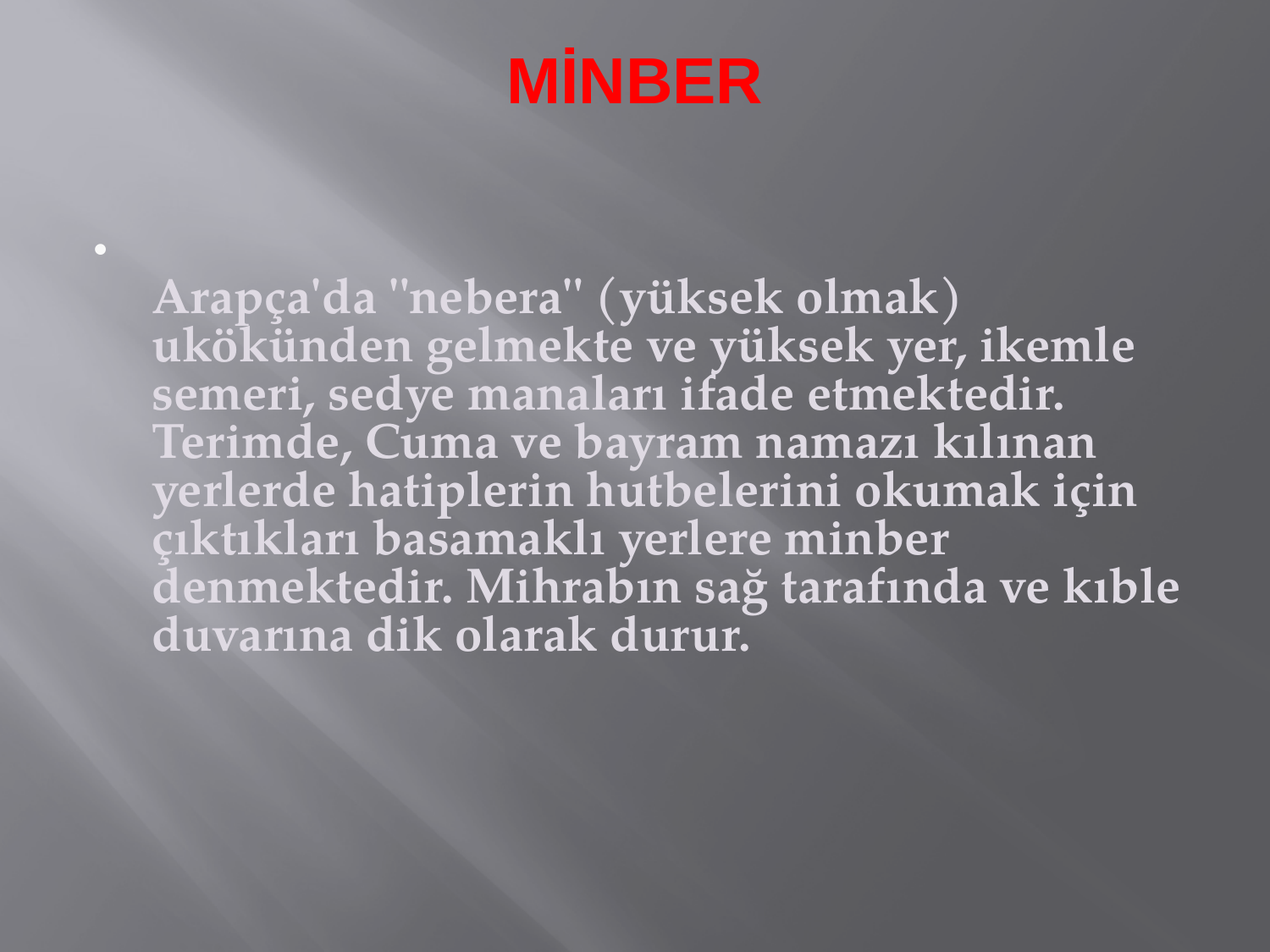

# MİNBER
Arapça'da "nebera" (yüksek olmak) ukökünden gelmekte ve yüksek yer, ikemle semeri, sedye manaları ifade etmektedir. Terimde, Cuma ve bayram namazı kılınan yerlerde hatiplerin hutbelerini okumak için çıktıkları basamaklı yerlere minber denmektedir. Mihrabın sağ tarafında ve kıble duvarına dik olarak durur.